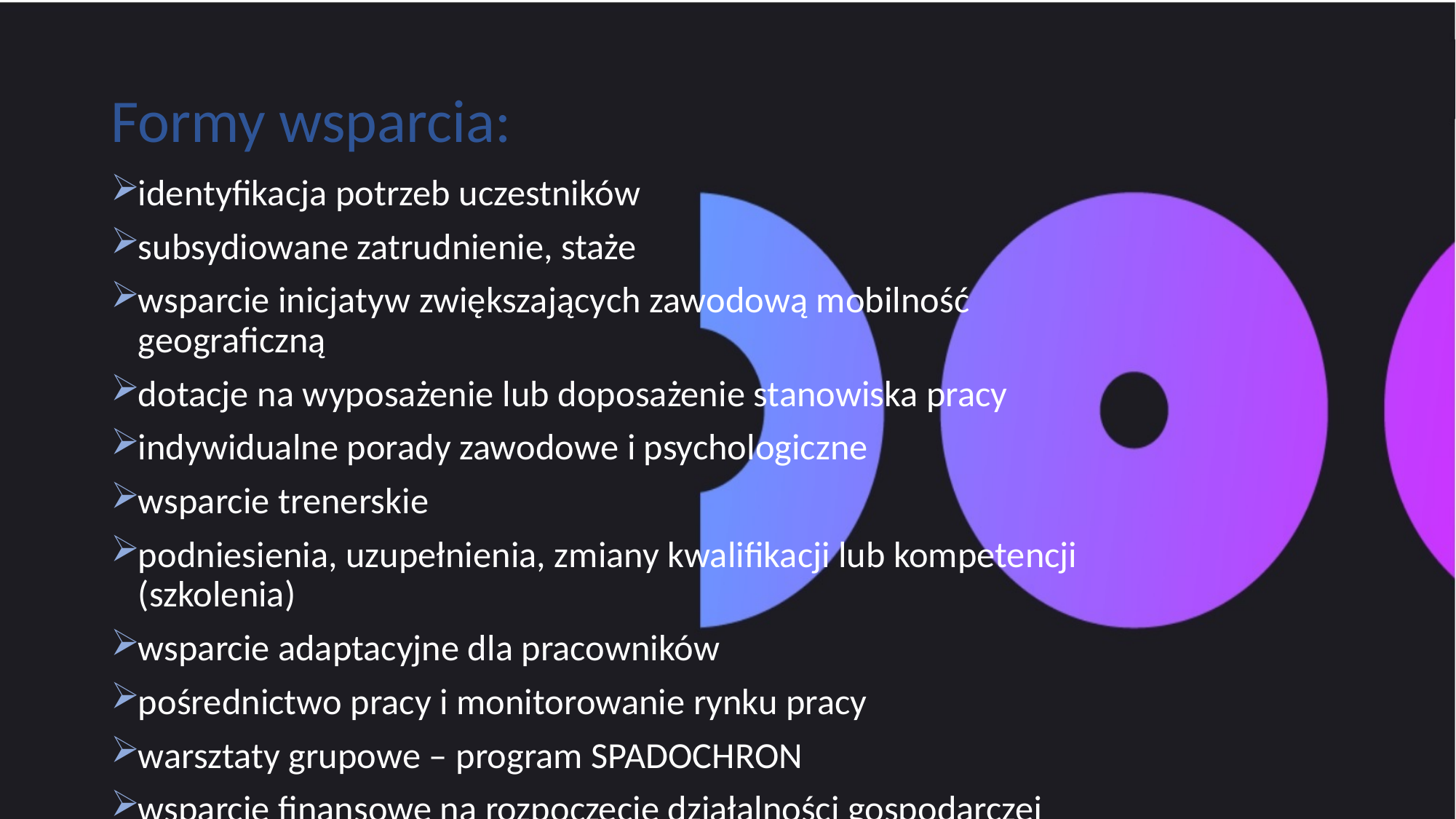

# Formy wsparcia:
identyfikacja potrzeb uczestników
subsydiowane zatrudnienie, staże
wsparcie inicjatyw zwiększających zawodową mobilność geograficzną
dotacje na wyposażenie lub doposażenie stanowiska pracy
indywidualne porady zawodowe i psychologiczne
wsparcie trenerskie
podniesienia, uzupełnienia, zmiany kwalifikacji lub kompetencji (szkolenia)
wsparcie adaptacyjne dla pracowników
pośrednictwo pracy i monitorowanie rynku pracy
warsztaty grupowe – program SPADOCHRON
wsparcie finansowe na rozpoczęcie działalności gospodarczej